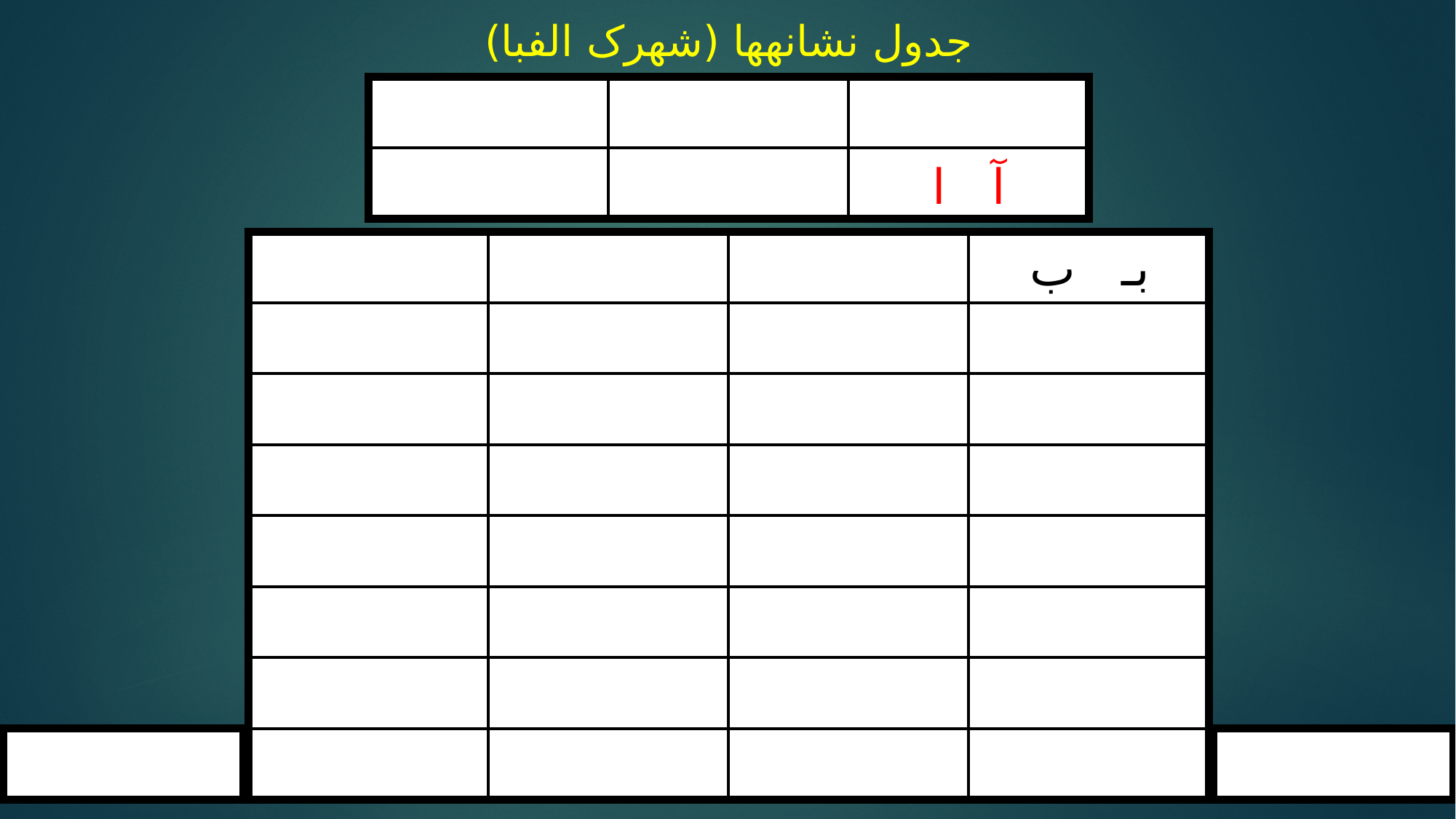

جدول نشانه‎ها (شهرک الفبا)
|  |  |  |
| --- | --- | --- |
|  |  |  |
آ   ا
بـ   ب
|  |  |  |  |
| --- | --- | --- | --- |
|  |  |  |  |
|  |  |  |  |
|  |  |  |  |
|  |  |  |  |
|  |  |  |  |
|  |  |  |  |
|  |  |  |  |
|  |
| --- |
|  |
| --- |